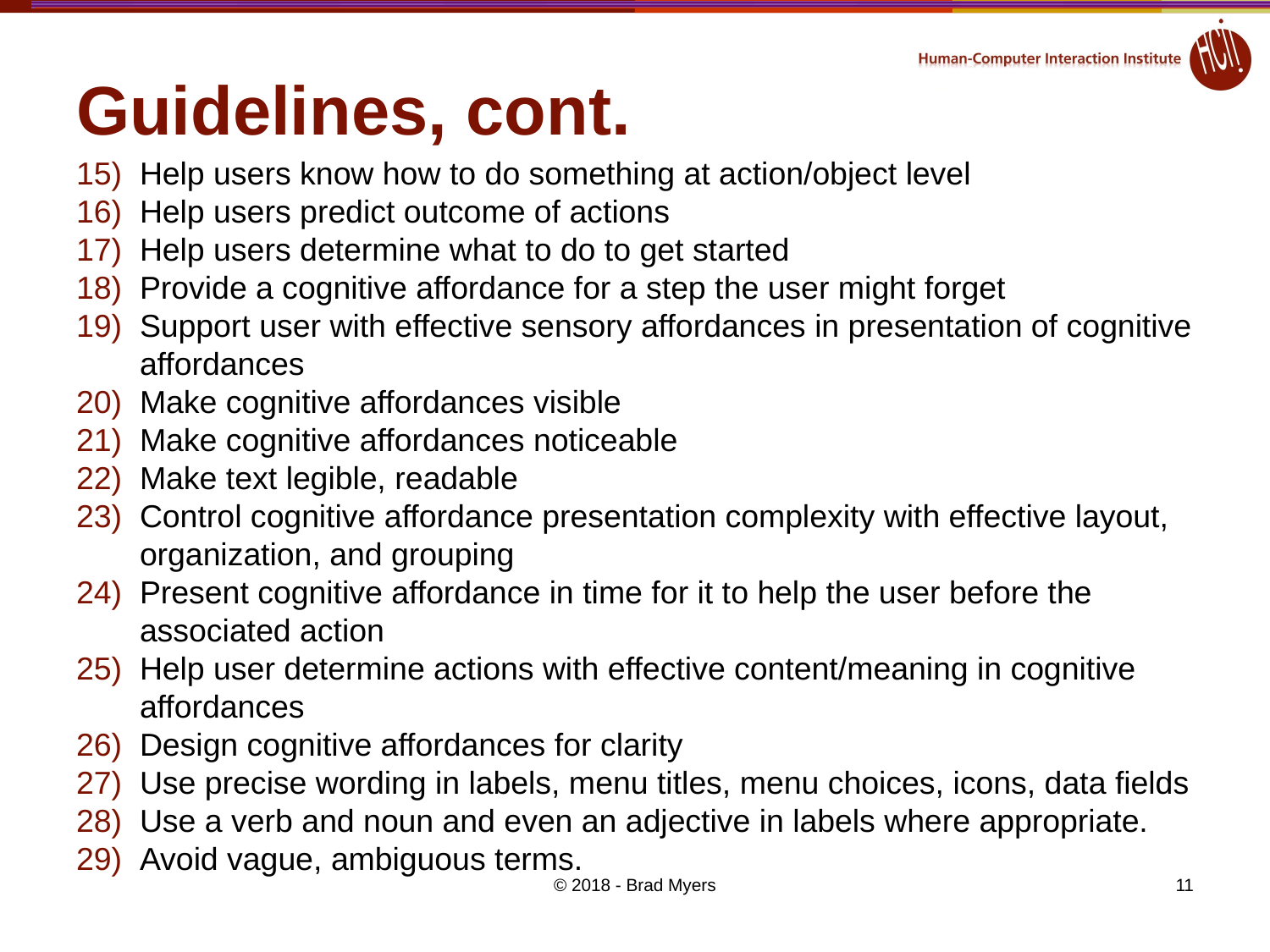

# Guidelines, cont.
Help users know how to do something at action/object level
Help users predict outcome of actions
Help users determine what to do to get started
Provide a cognitive affordance for a step the user might forget
Support user with effective sensory affordances in presentation of cognitive affordances
Make cognitive affordances visible
Make cognitive affordances noticeable
Make text legible, readable
Control cognitive affordance presentation complexity with effective layout, organization, and grouping
Present cognitive affordance in time for it to help the user before the associated action
Help user determine actions with effective content/meaning in cognitive affordances
Design cognitive affordances for clarity
Use precise wording in labels, menu titles, menu choices, icons, data fields
Use a verb and noun and even an adjective in labels where appropriate.
Avoid vague, ambiguous terms.
© 2018 - Brad Myers
11